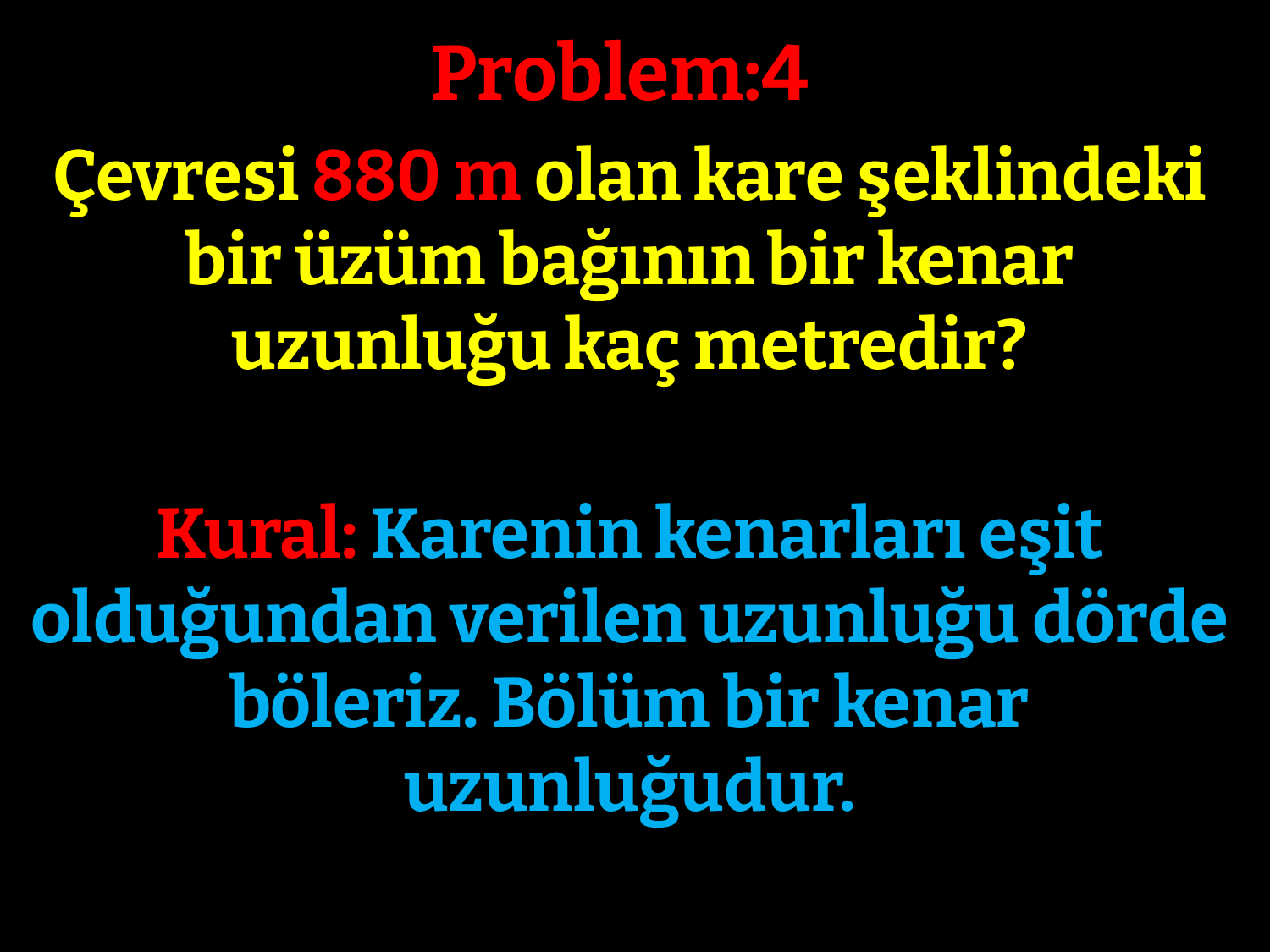

Problem:4
Çevresi 880 m olan kare şeklindeki bir üzüm bağının bir kenar uzunluğu kaç metredir?
#
Kural: Karenin kenarları eşit olduğundan verilen uzunluğu dörde böleriz. Bölüm bir kenar uzunluğudur.